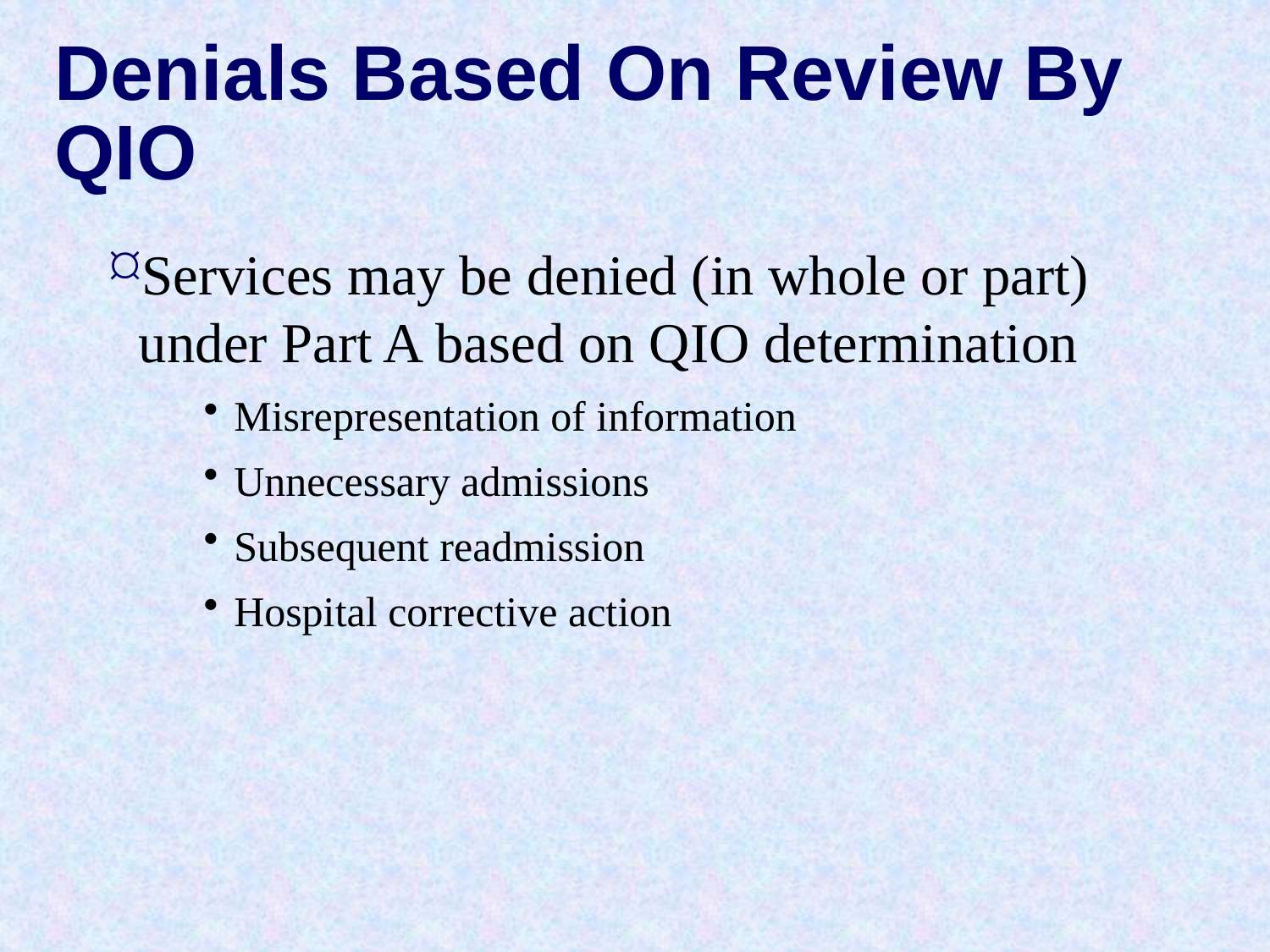

# Denials Based On Review By QIO
Services may be denied (in whole or part) under Part A based on QIO determination
Misrepresentation of information
Unnecessary admissions
Subsequent readmission
Hospital corrective action